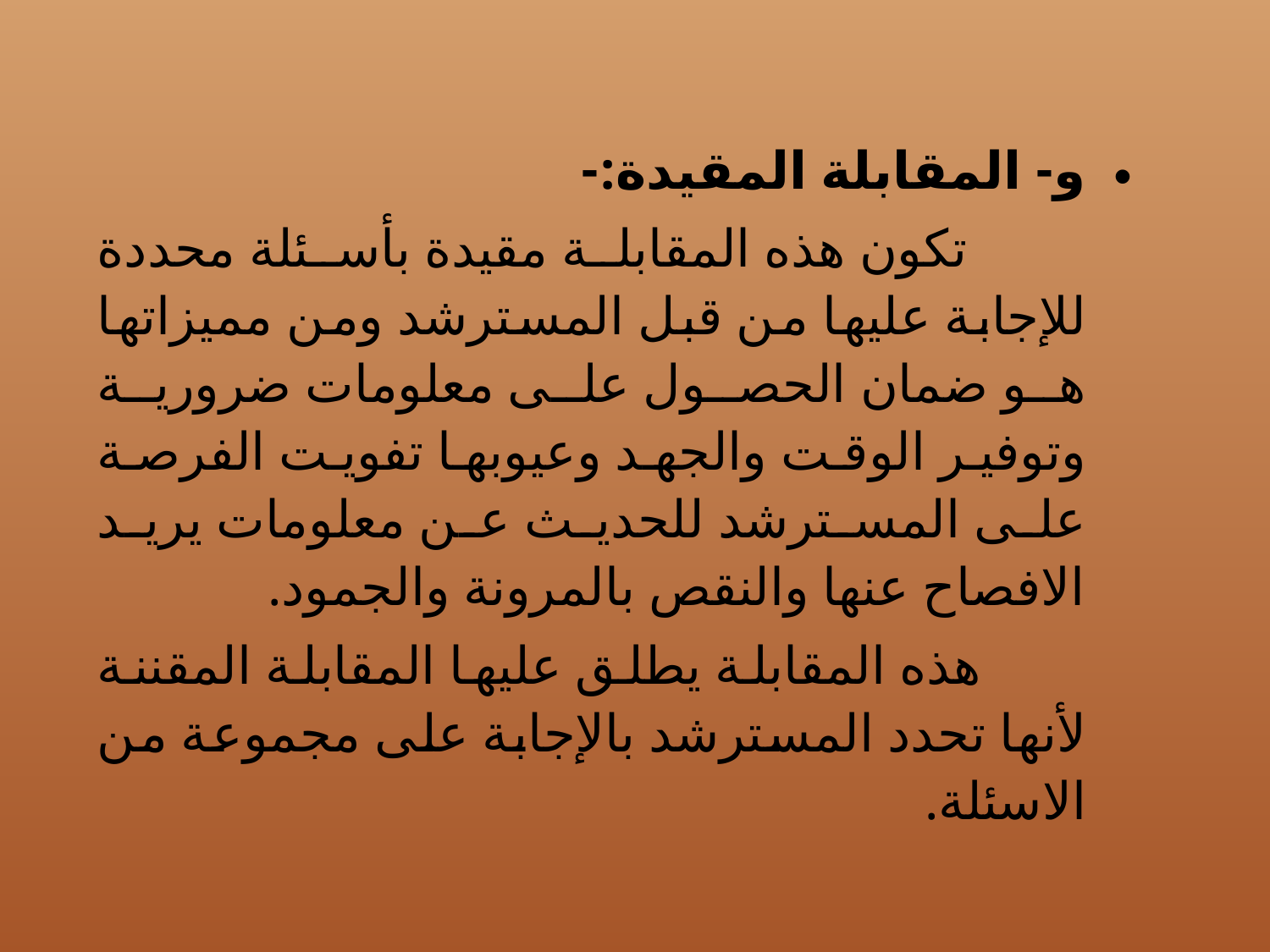

و- المقابلة المقيدة:-
            تكون هذه المقابلة مقيدة بأسئلة محددة للإجابة عليها من قبل المسترشد ومن مميزاتها هو ضمان الحصول على معلومات ضرورية وتوفير الوقت والجهد وعيوبها تفويت الفرصة على المسترشد للحديث عن معلومات يريد الافصاح عنها والنقص بالمرونة والجمود.
           هذه المقابلة يطلق عليها المقابلة المقننة لأنها تحدد المسترشد بالإجابة على مجموعة من الاسئلة.